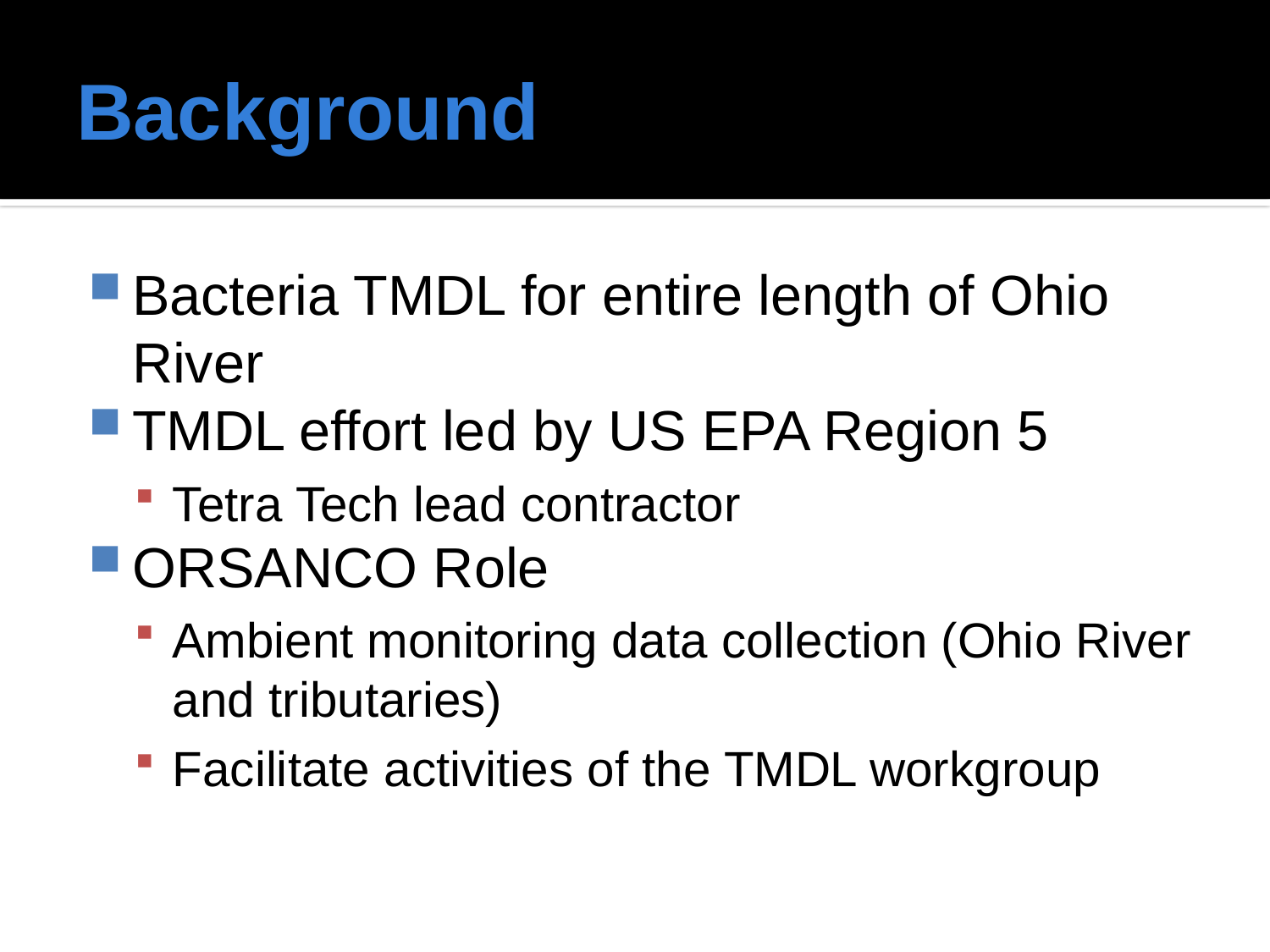

# Background
Bacteria TMDL for entire length of Ohio River
TMDL effort led by US EPA Region 5
Tetra Tech lead contractor
ORSANCO Role
Ambient monitoring data collection (Ohio River and tributaries)
Facilitate activities of the TMDL workgroup